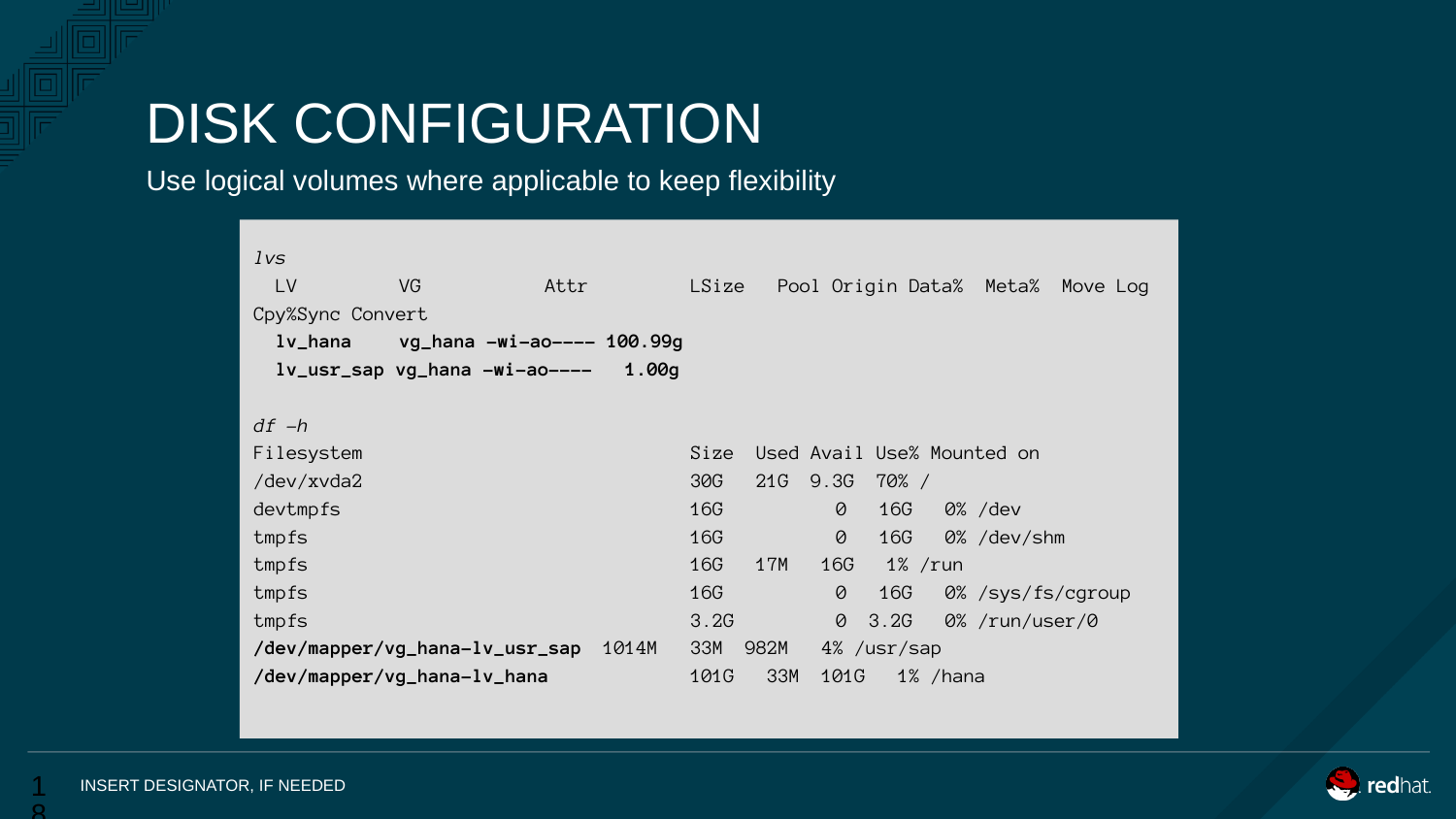

# DISK CONFIGURATION
Use logical volumes where applicable to keep flexibility
lvs
  LV     	VG  	Attr   	LSize   Pool Origin Data%  Meta%  Move Log Cpy%Sync Convert
  lv_hana	vg_hana -wi-ao---- 100.99g
  lv_usr_sap vg_hana -wi-ao----   1.00g

df -h
Filesystem                  	Size  Used Avail Use% Mounted on
/dev/xvda2                   	30G   21G  9.3G  70% /
devtmpfs                     	16G 	0   16G   0% /dev
tmpfs                        	16G 	0   16G   0% /dev/shm
tmpfs                        	16G   17M   16G   1% /run
tmpfs                        	16G 	0   16G   0% /sys/fs/cgroup
tmpfs                       	3.2G 	0  3.2G   0% /run/user/0
/dev/mapper/vg_hana-lv_usr_sap  1014M   33M  982M   4% /usr/sap
/dev/mapper/vg_hana-lv_hana 	101G   33M  101G   1% /hana

18